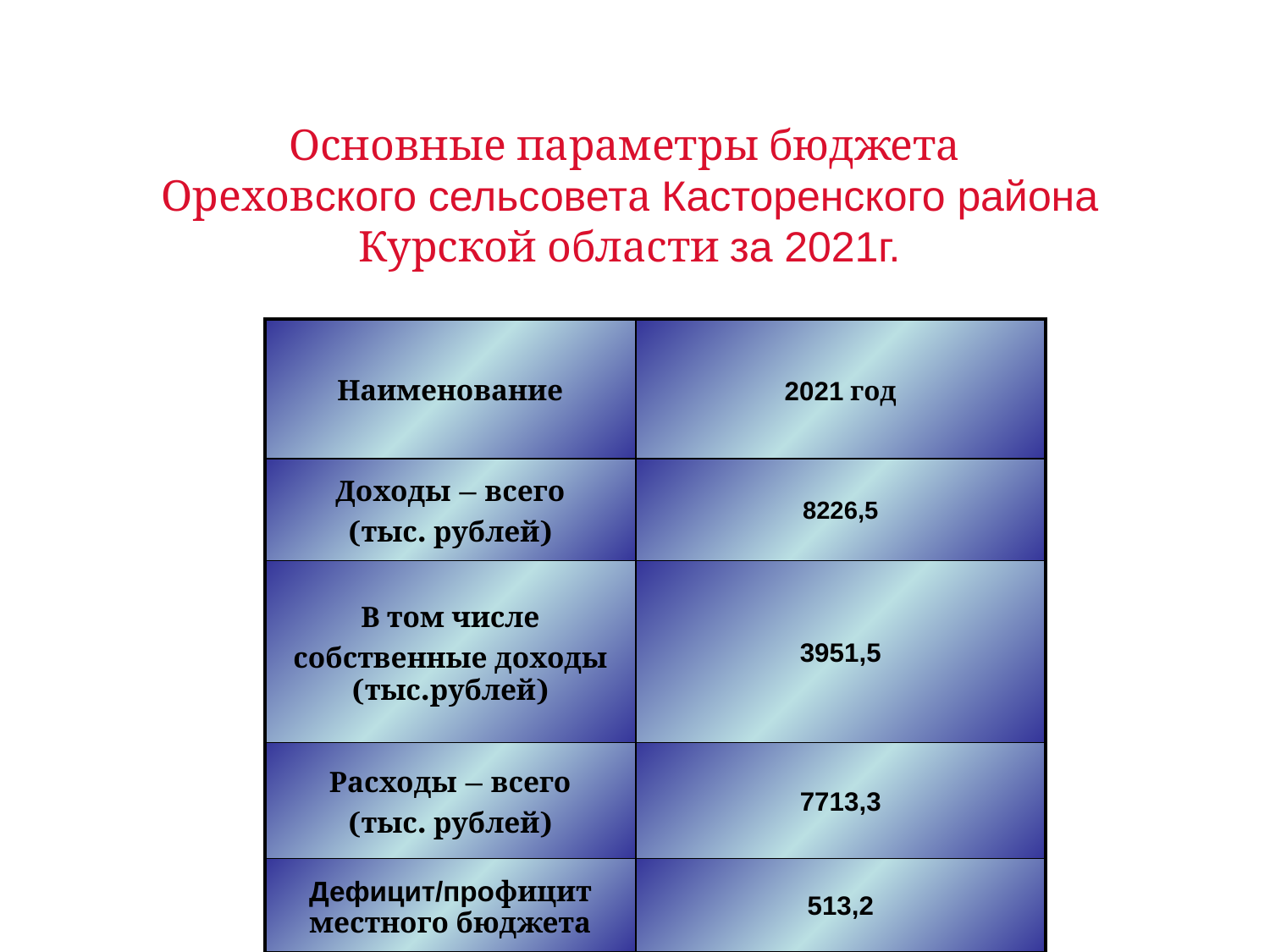

Основные параметры бюджета
Ореховского сельсовета Касторенского района Курской области за 2021г.
| Наименование | 2021 год |
| --- | --- |
| Доходы – всего (тыс. рублей) | 8226,5 |
| В том числе собственные доходы (тыс.рублей) | 3951,5 |
| Расходы – всего (тыс. рублей) | 7713,3 |
| Дефицит/профицит местного бюджета | 513,2 |